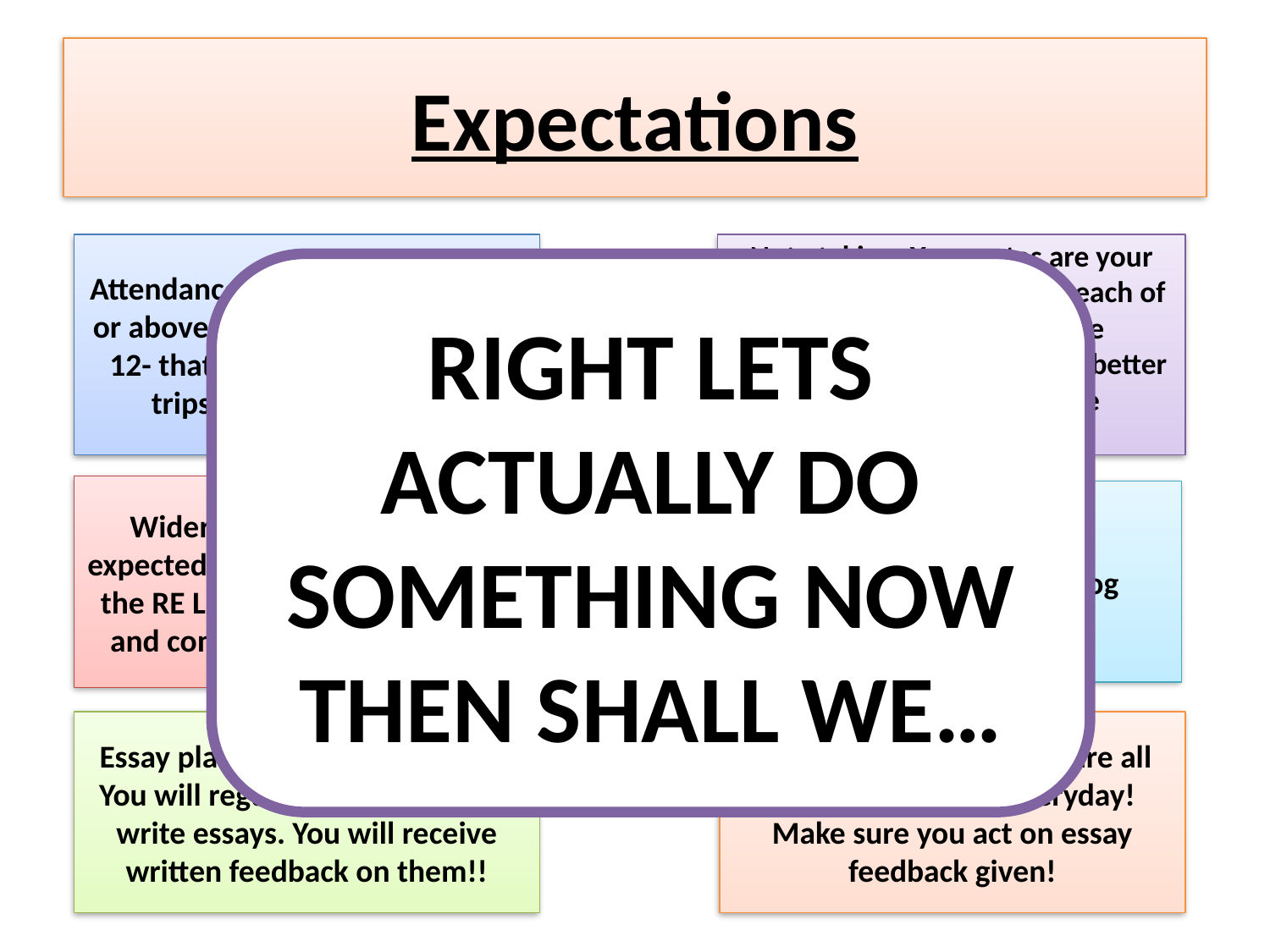

# Expectations
Attendance- You MUST have 96% or above attendance during year 12- that means no McDonalds trips instead of lessons!
Note taking- Your notes are your own. BUY three folders for each of the 3 areas to make sure everything is organised. The better the notes the better the understanding!
RIGHT LETS ACTUALLY DO SOMETHING NOW THEN SHALL WE…
Wider Reading- you will be expected to take out a book from the RE Library every two weeks and complete the reading log.
Completion of reading log
Essay planning and completion- You will regularly plan and then write essays. You will receive written feedback on them!!
Acting on feedback- We are all trying to improve everyday! Make sure you act on essay feedback given!